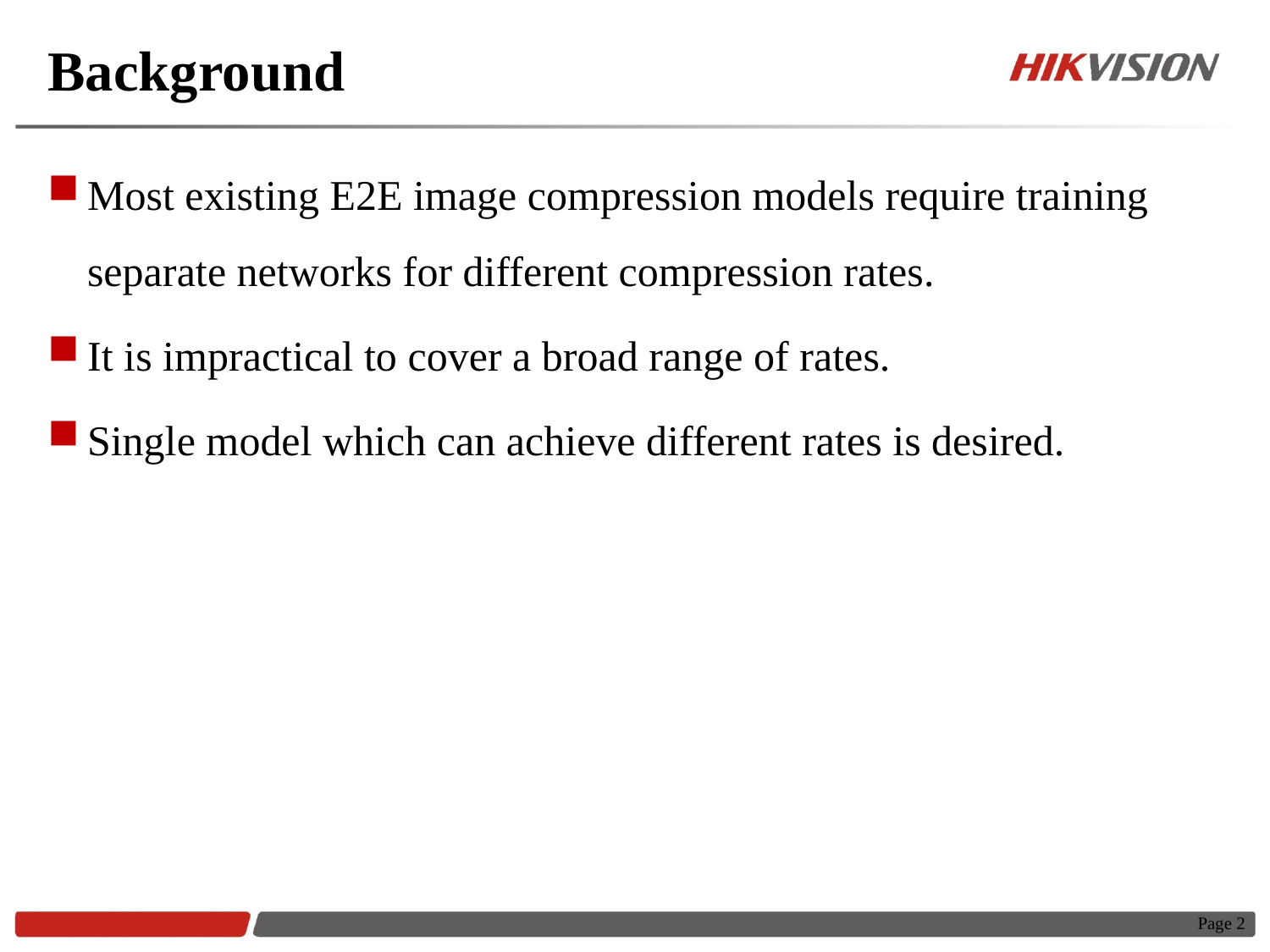

# Background
Most existing E2E image compression models require training separate networks for different compression rates.
It is impractical to cover a broad range of rates.
Single model which can achieve different rates is desired.
Page 2